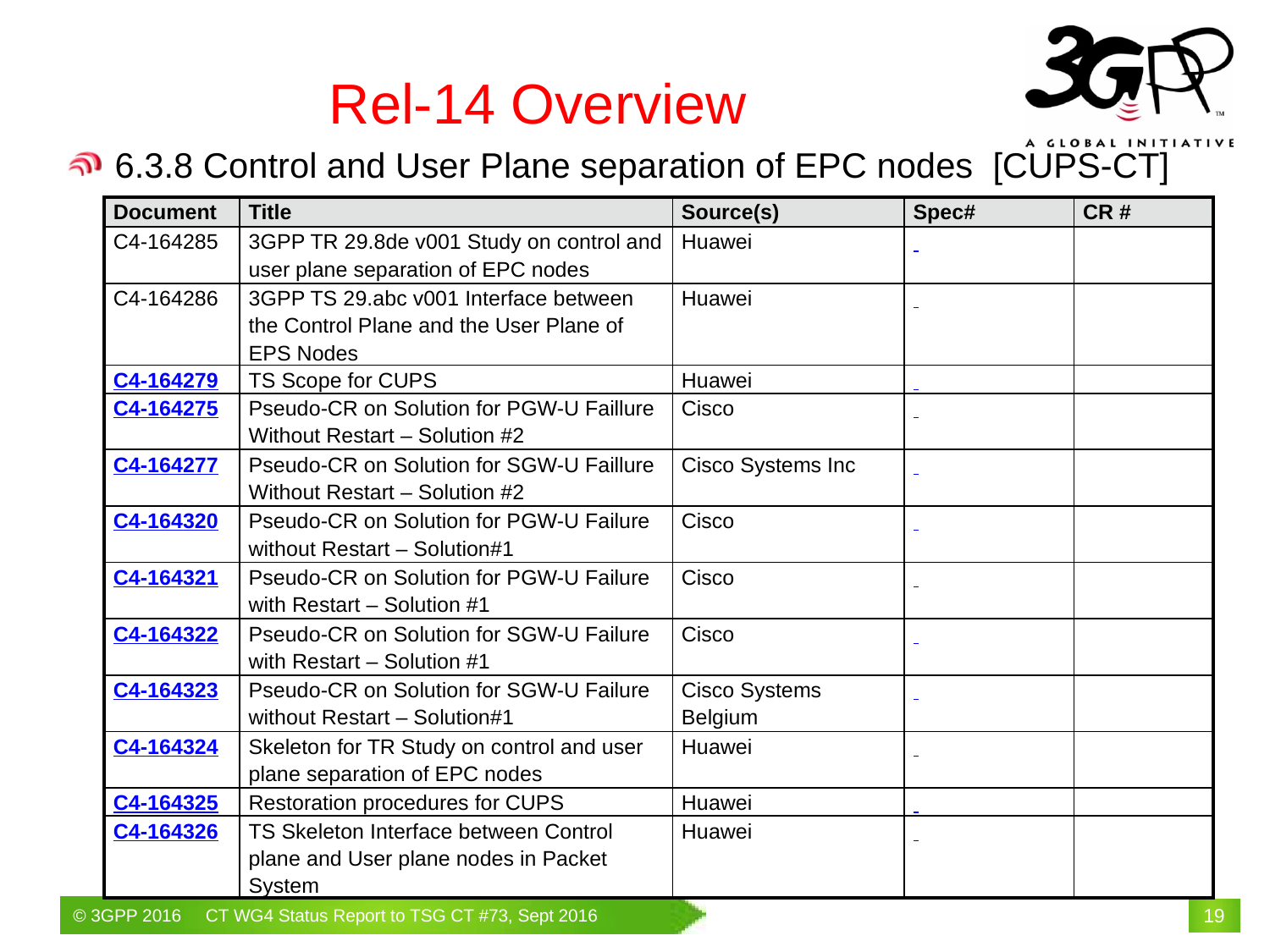

# Rel-14 Overview
6.3.8 Control and User Plane separation of EPC nodes  [CUPS-CT]

| Document | Title | Source(s) | Spec# | CR # |
| --- | --- | --- | --- | --- |
| C4-164285 | 3GPP TR 29.8de v001 Study on control and user plane separation of EPC nodes | Huawei |  |  |
| C4-164286 | 3GPP TS 29.abc v001 Interface between the Control Plane and the User Plane of EPS Nodes | Huawei |  |  |
| C4-164279 | TS Scope for CUPS | Huawei |  |  |
| C4-164275 | Pseudo-CR on Solution for PGW-U Faillure Without Restart – Solution #2 | Cisco |  |  |
| C4-164277 | Pseudo-CR on Solution for SGW-U Faillure Without Restart – Solution #2 | Cisco Systems Inc |  |  |
| C4-164320 | Pseudo-CR on Solution for PGW-U Failure without Restart – Solution#1 | Cisco |  |  |
| C4-164321 | Pseudo-CR on Solution for PGW-U Failure with Restart – Solution #1 | Cisco |  |  |
| C4-164322 | Pseudo-CR on Solution for SGW-U Failure with Restart – Solution #1 | Cisco |  |  |
| C4-164323 | Pseudo-CR on Solution for SGW-U Failure without Restart – Solution#1 | Cisco Systems Belgium |  |  |
| C4-164324 | Skeleton for TR Study on control and user plane separation of EPC nodes | Huawei |  |  |
| C4-164325 | Restoration procedures for CUPS | Huawei |  |  |
| C4-164326 | TS Skeleton Interface between Control plane and User plane nodes in Packet System | Huawei |  |  |